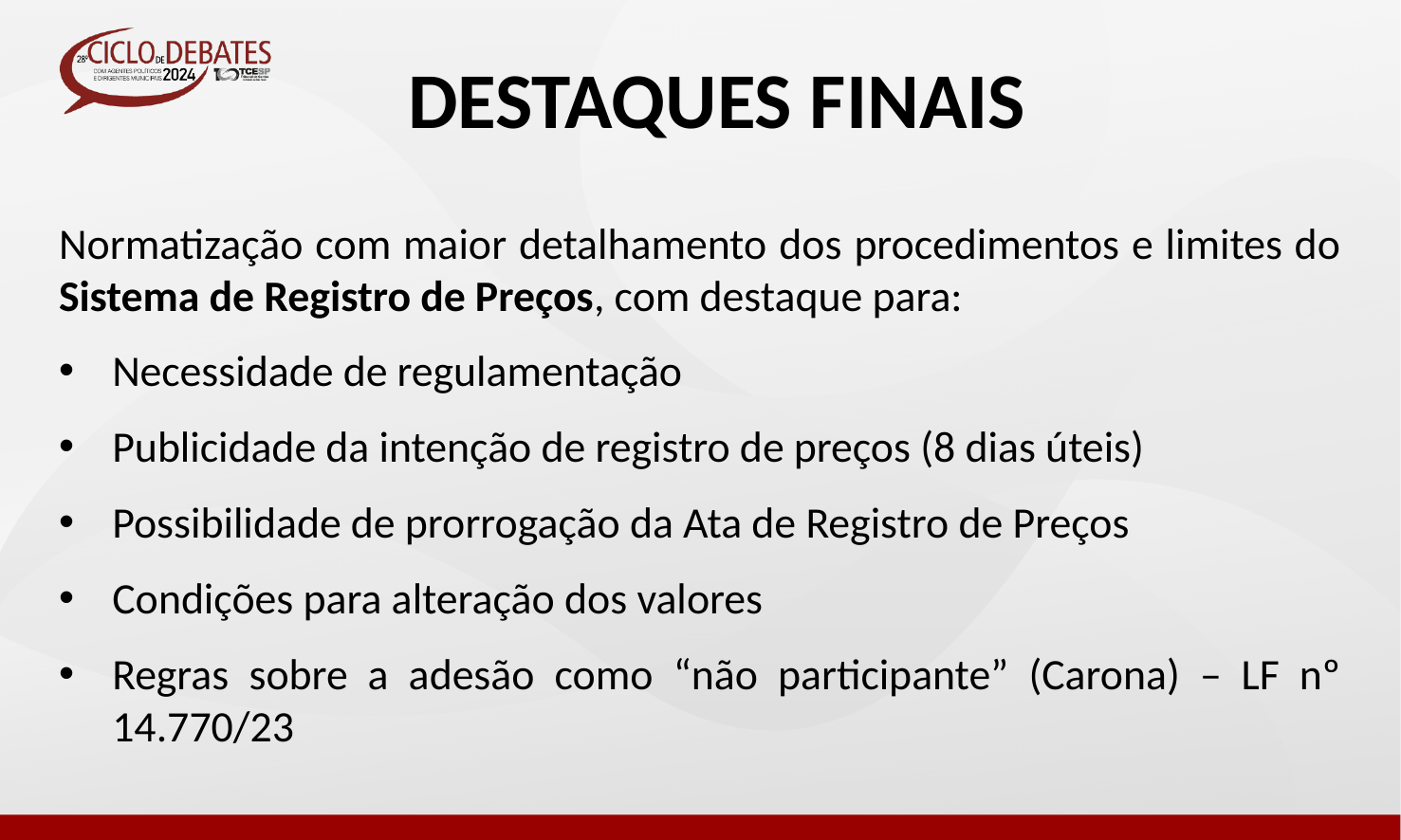

DESTAQUES FINAIS
Normatização com maior detalhamento dos procedimentos e limites do Sistema de Registro de Preços, com destaque para:
Necessidade de regulamentação
Publicidade da intenção de registro de preços (8 dias úteis)
Possibilidade de prorrogação da Ata de Registro de Preços
Condições para alteração dos valores
Regras sobre a adesão como “não participante” (Carona) – LF nº 14.770/23